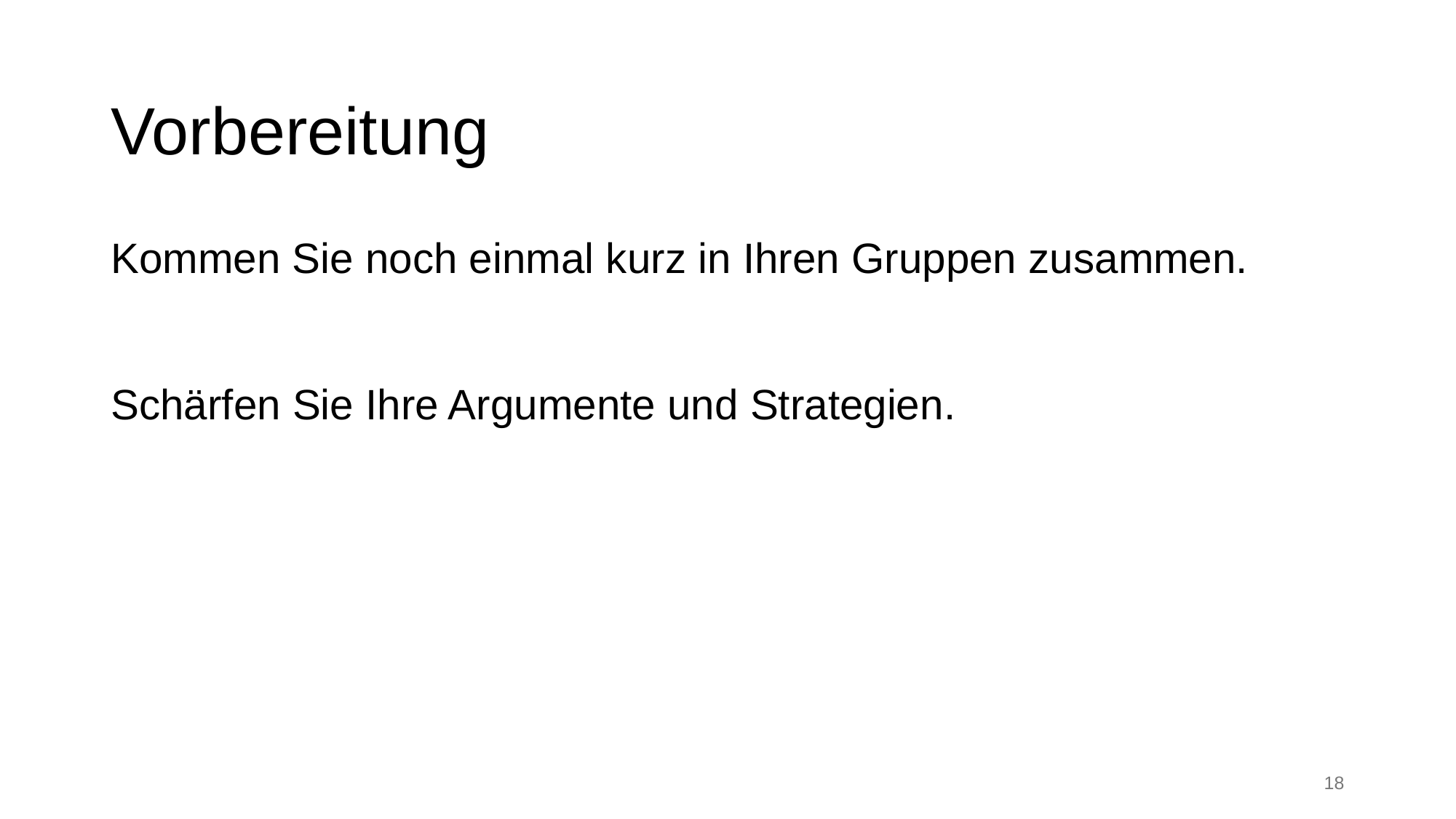

# Vorbereitung
Kommen Sie noch einmal kurz in Ihren Gruppen zusammen.

Schärfen Sie Ihre Argumente und Strategien.
18